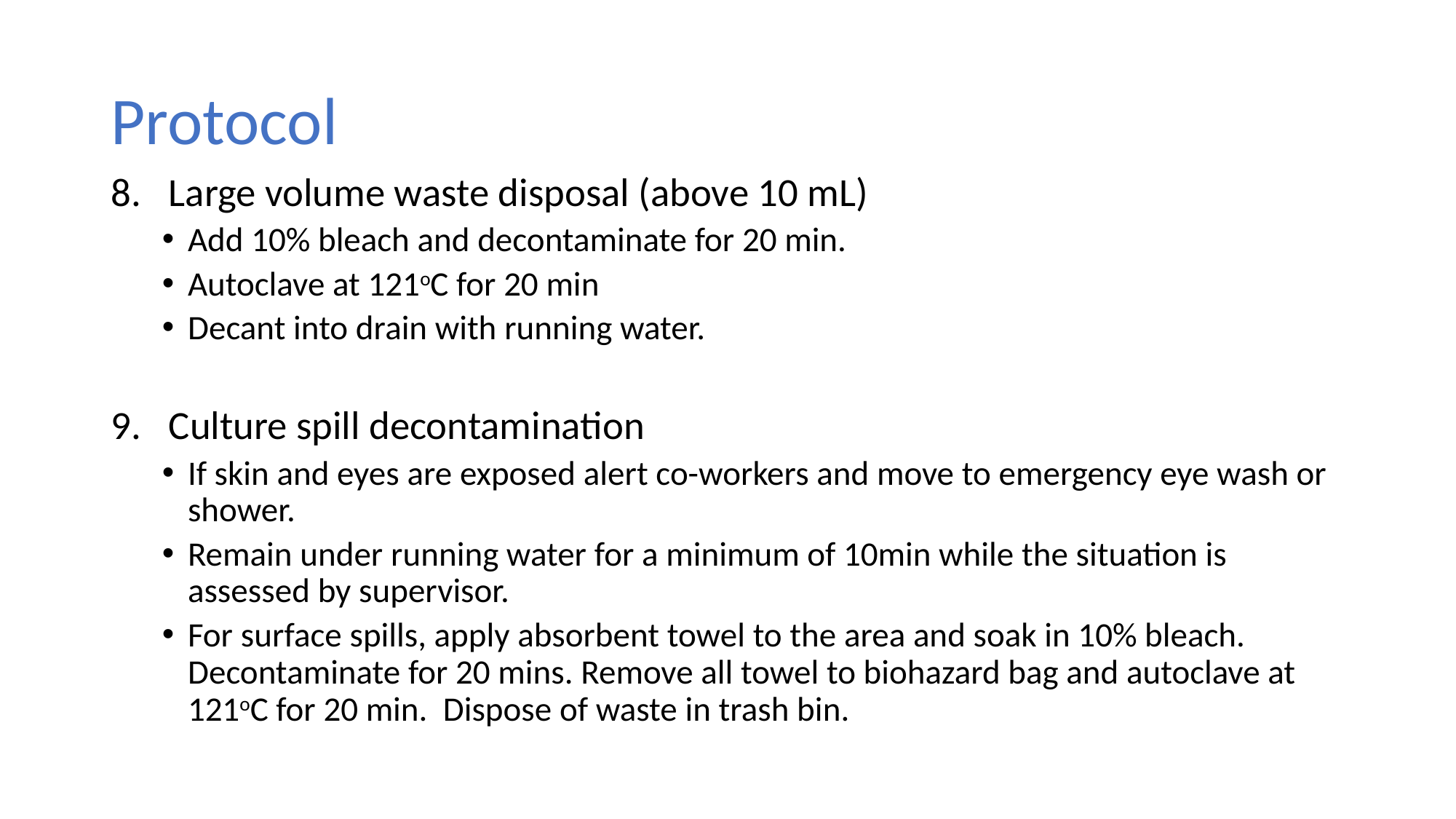

# Protocol
Large volume waste disposal (above 10 mL)
Add 10% bleach and decontaminate for 20 min.
Autoclave at 121oC for 20 min
Decant into drain with running water.

Culture spill decontamination
If skin and eyes are exposed alert co-workers and move to emergency eye wash or shower.
Remain under running water for a minimum of 10min while the situation is assessed by supervisor.
For surface spills, apply absorbent towel to the area and soak in 10% bleach. Decontaminate for 20 mins. Remove all towel to biohazard bag and autoclave at 121oC for 20 min.  Dispose of waste in trash bin.